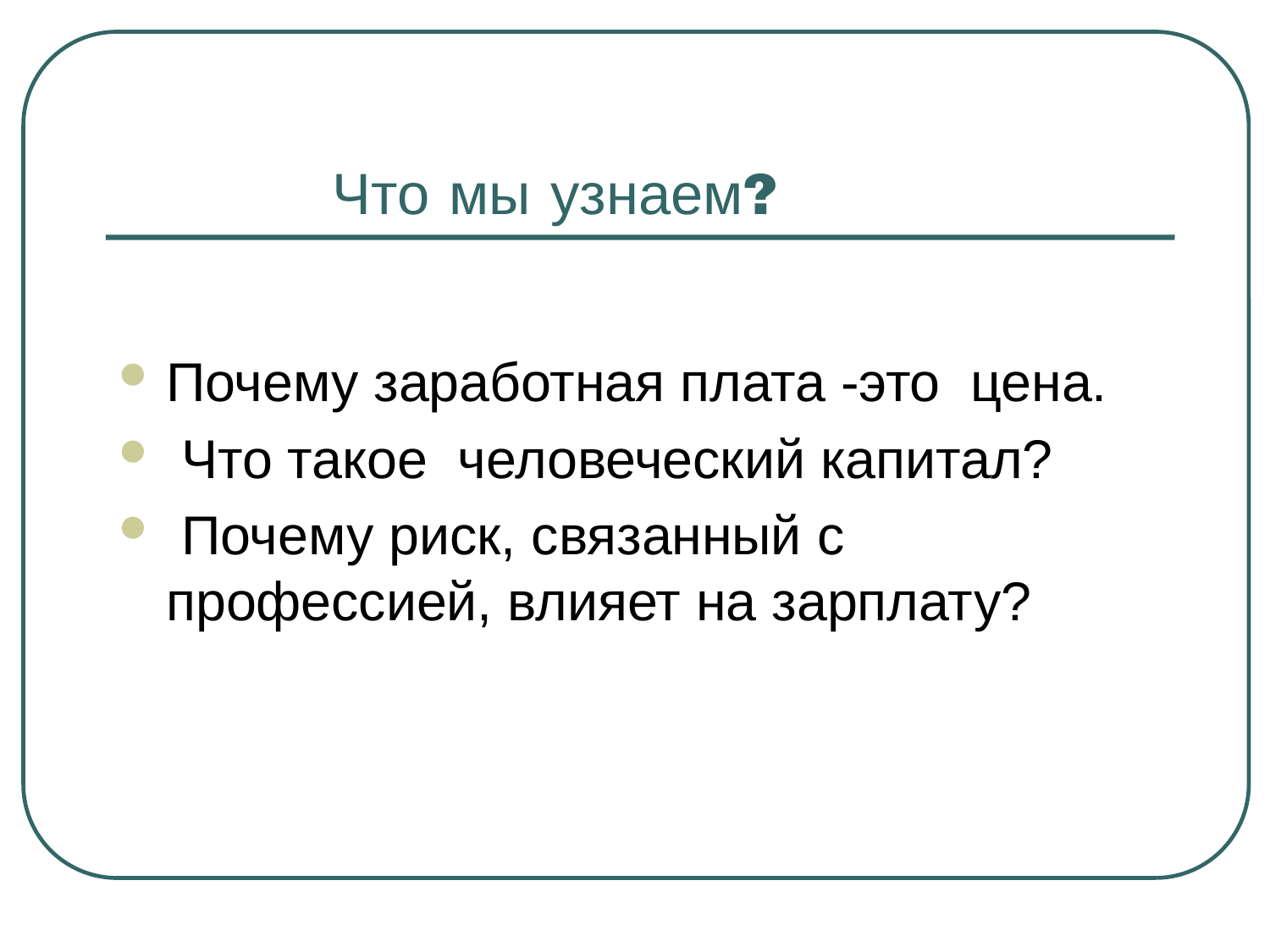

# Что мы узнаем?

Почему заработная плата -это  цена.
 Что такое  человеческий капитал?
 Почему риск, связанный с профессией, влияет на зарплату?